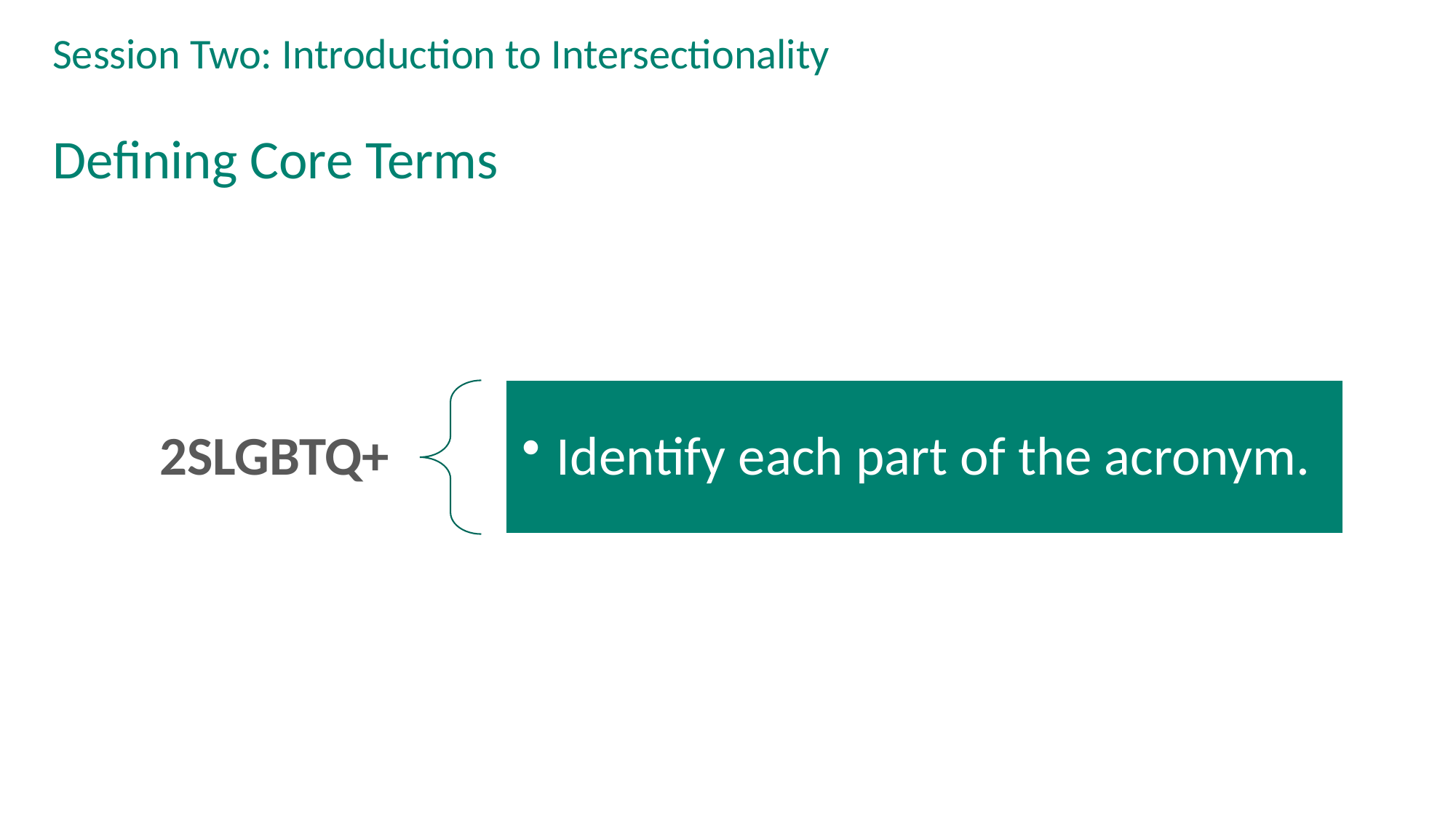

# Session Two: Introduction to Intersectionality
Defining Core Terms
2SLGBTQ+
Identify each part of the acronym.